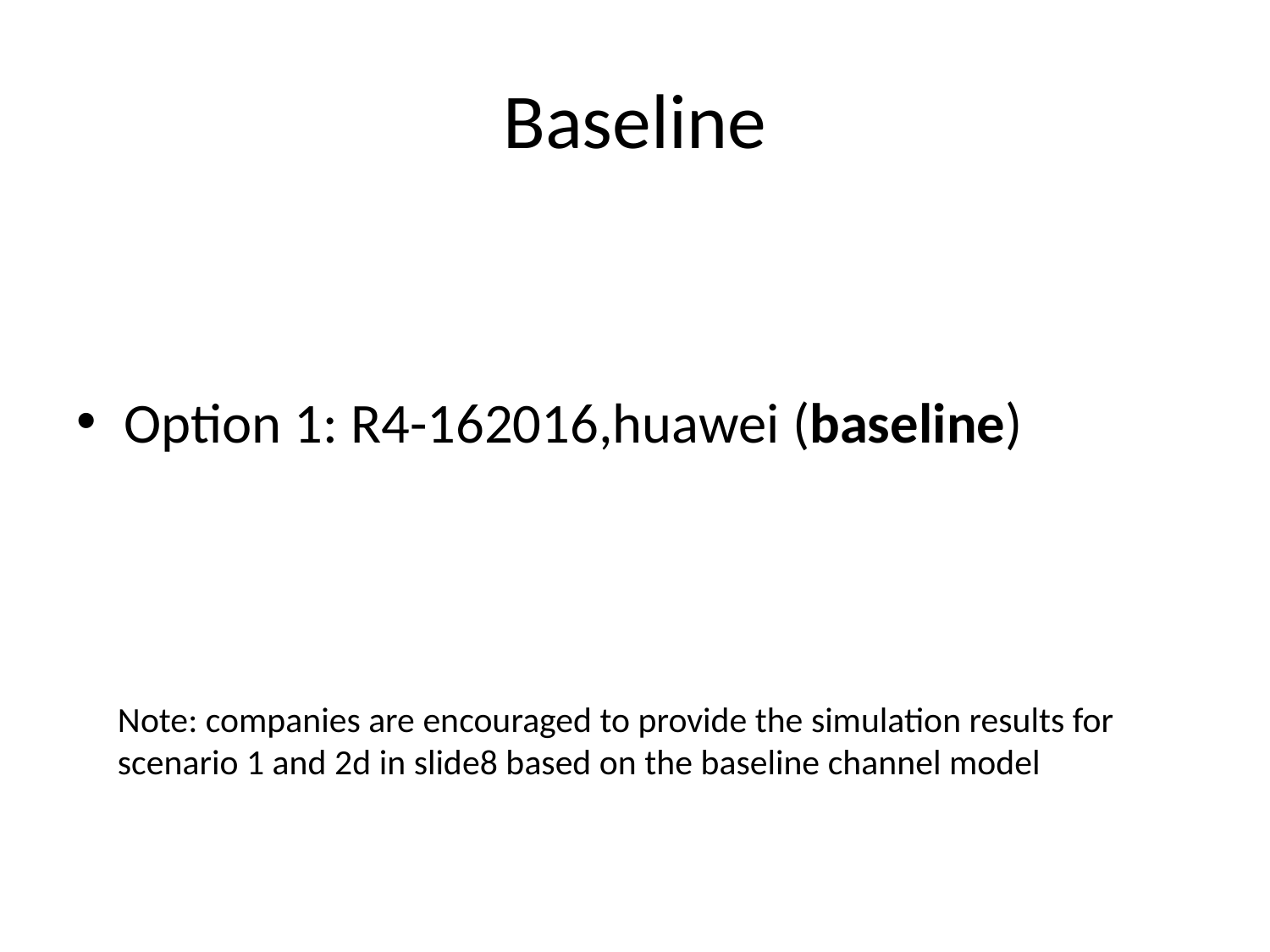

# Baseline

Option 1: R4-162016,huawei (baseline)

Note: companies are encouraged to provide the simulation results for scenario 1 and 2d in slide8 based on the baseline channel model